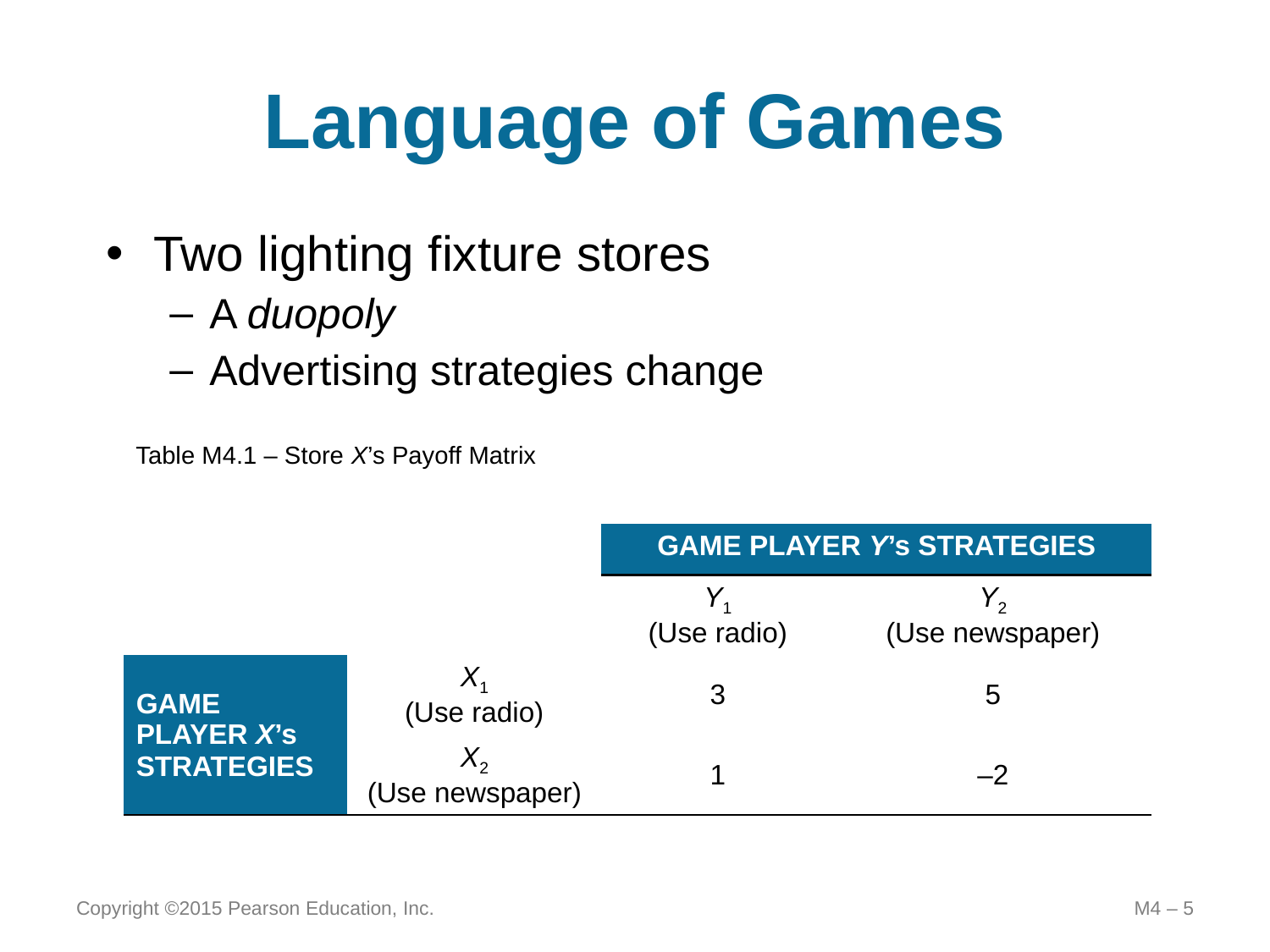

# Language of Games
Two lighting fixture stores
A duopoly
Advertising strategies change
Table M4.1 – Store X’s Payoff Matrix
|  |  | GAME PLAYER Y’s STRATEGIES |  |
| --- | --- | --- | --- |
|  |  | Y1 (Use radio) | Y2 (Use newspaper) |
| GAME PLAYER X’s STRATEGIES | X1 (Use radio) | 3 | 5 |
|  | X2 (Use newspaper) | 1 | –2 |
Copyright ©2015 Pearson Education, Inc.
M4 – 5